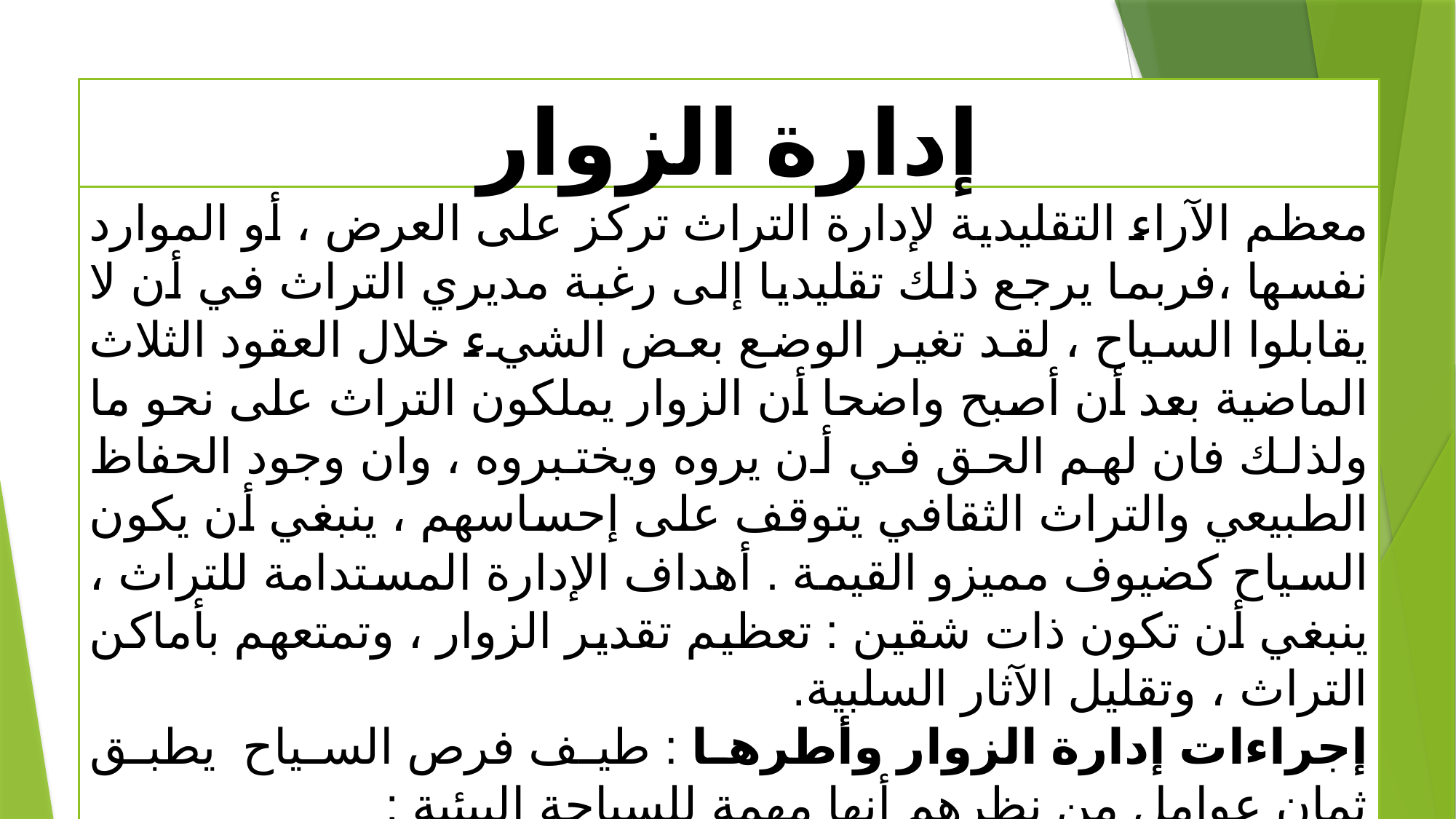

# إدارة الزوار
معظم الآراء التقليدية لإدارة التراث تركز على العرض ، أو الموارد نفسها ،فربما يرجع ذلك تقليديا إلى رغبة مديري التراث في أن لا يقابلوا السياح ، لقد تغير الوضع بعض الشيء خلال العقود الثلاث الماضية بعد أن أصبح واضحا أن الزوار يملكون التراث على نحو ما ولذلك فان لهم الحق في أن يروه ويختبروه ، وان وجود الحفاظ الطبيعي والتراث الثقافي يتوقف على إحساسهم ، ينبغي أن يكون السياح كضيوف مميزو القيمة . أهداف الإدارة المستدامة للتراث ، ينبغي أن تكون ذات شقين : تعظيم تقدير الزوار ، وتمتعهم بأماكن التراث ، وتقليل الآثار السلبية.
إجراءات إدارة الزوار وأطرها : طيف فرص السياح  يطبق ثمان عوامل من نظرهم أنها مهمة للسياحة البيئية :